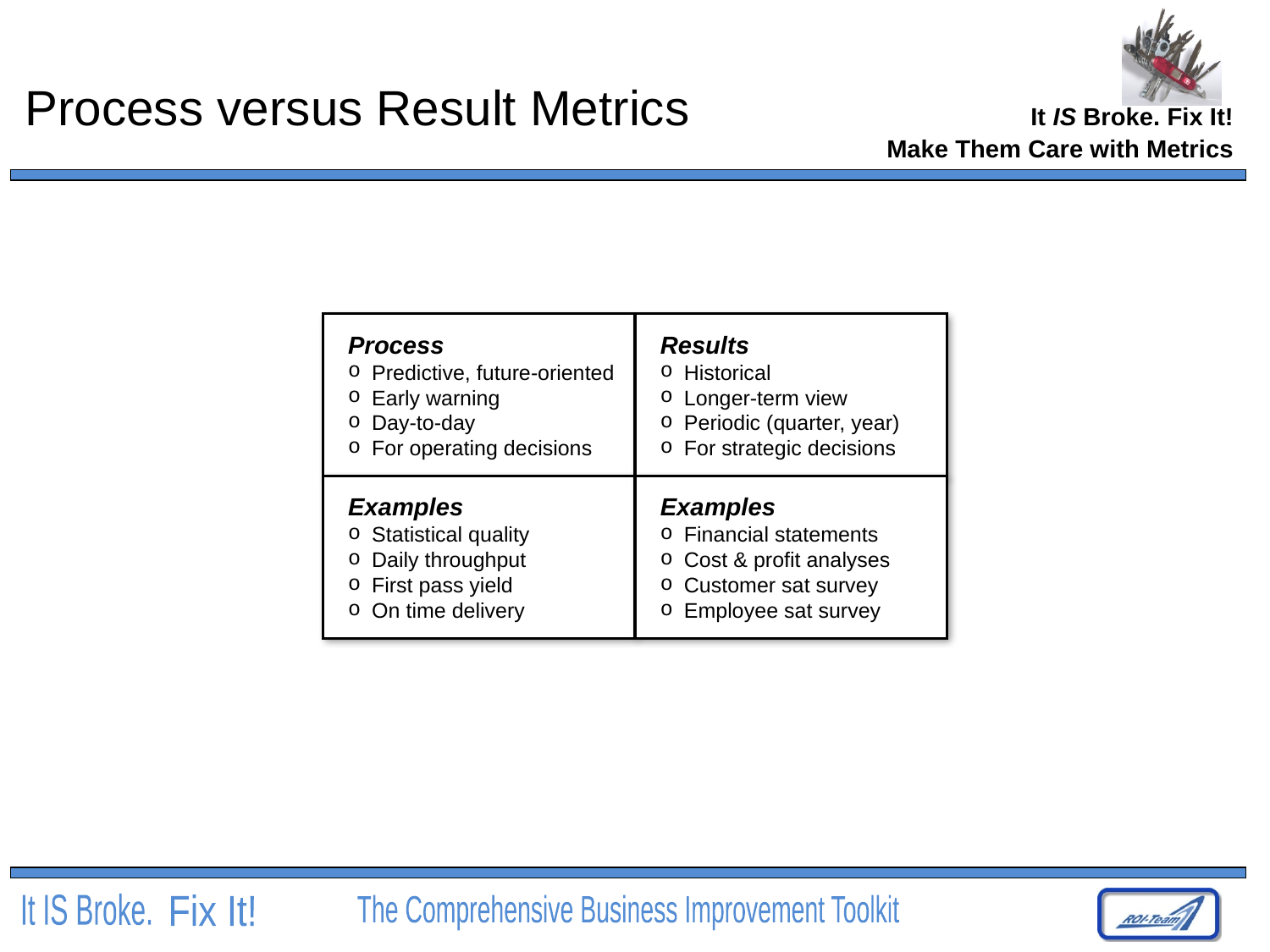

# Process versus Result Metrics
Make Them Care with Metrics
Process
Predictive, future-oriented
Early warning
Day-to-day
For operating decisions
Results
Historical
Longer-term view
Periodic (quarter, year)
For strategic decisions
Examples
Statistical quality
Daily throughput
First pass yield
On time delivery
Examples
Financial statements
Cost & profit analyses
Customer sat survey
Employee sat survey